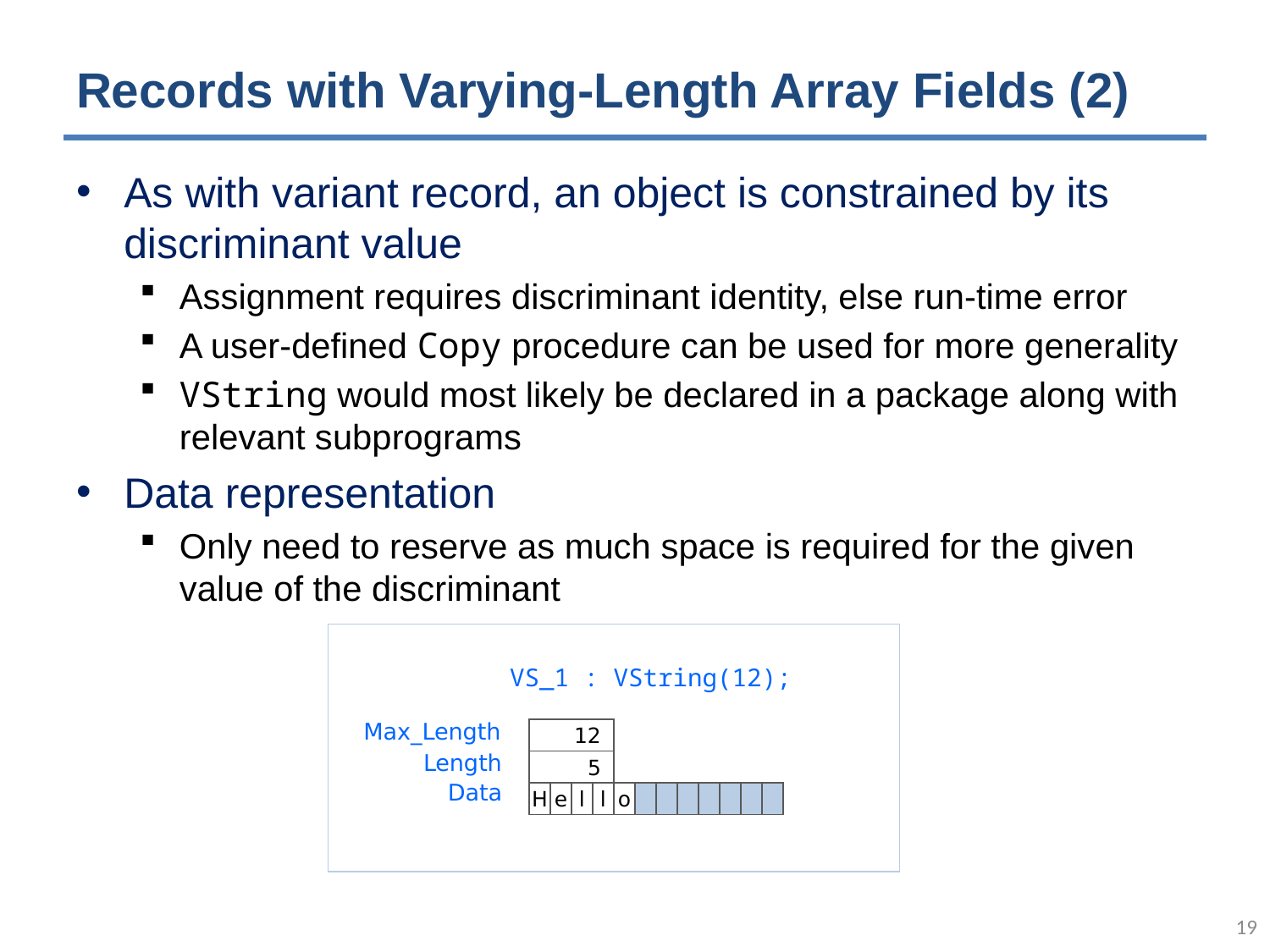

# Records with Varying-Length Array Fields (2)
As with variant record, an object is constrained by its discriminant value
Assignment requires discriminant identity, else run-time error
A user-defined Copy procedure can be used for more generality
VString would most likely be declared in a package along with relevant subprograms
Data representation
Only need to reserve as much space is required for the given value of the discriminant

VS_1 : VString(12);
Max_Length
12
Length
5
Data
H
e
l
l
o

19